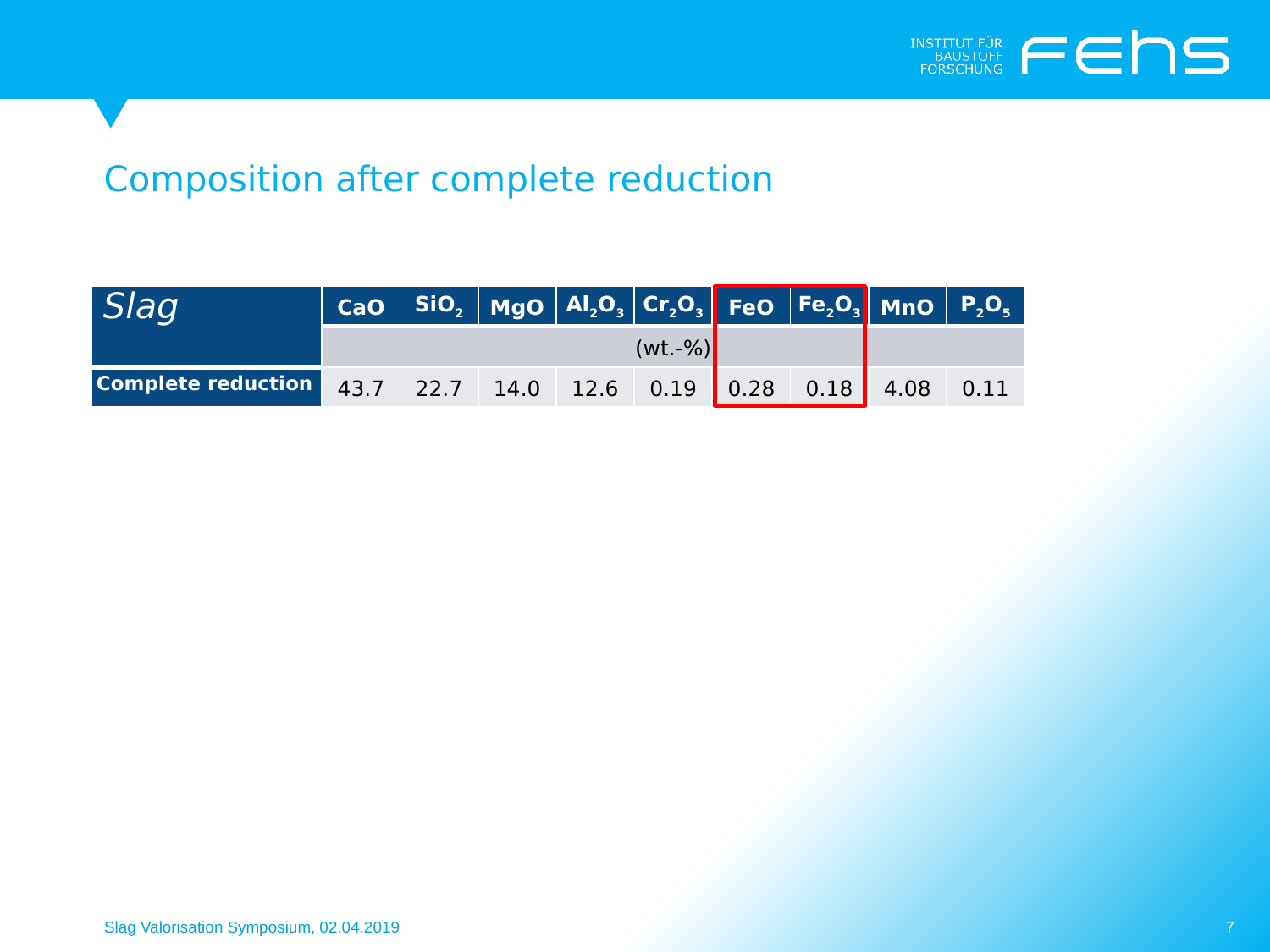

Composition after complete reduction
| Slag | CaO | SiO2 | MgO | Al2O3 | Cr2O3 | FeO | Fe2O3 | MnO | P2O5 |
| --- | --- | --- | --- | --- | --- | --- | --- | --- | --- |
|  | (wt.-%) |  |  |  |  |  |  |  |  |
| Complete reduction | 43.7 | 22.7 | 14.0 | 12.6 | 0.19 | 0.28 | 0.18 | 4.08 | 0.11 |

7
Slag Valorisation Symposium, 02.04.2019